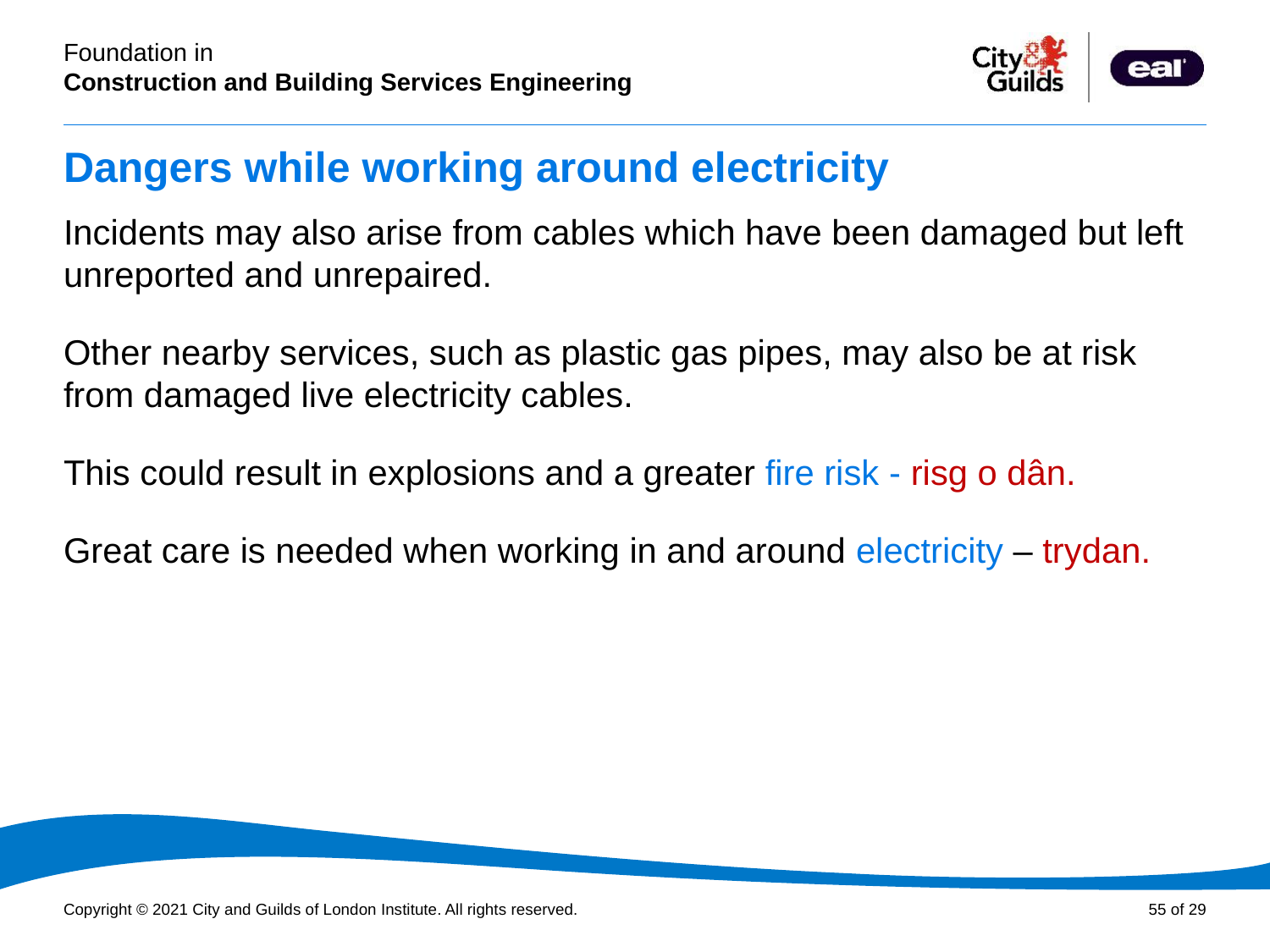

# Dangers while working around electricity
Incidents may also arise from cables which have been damaged but left unreported and unrepaired.
Other nearby services, such as plastic gas pipes, may also be at risk from damaged live electricity cables.
This could result in explosions and a greater fire risk - risg o dân.
Great care is needed when working in and around electricity – trydan.